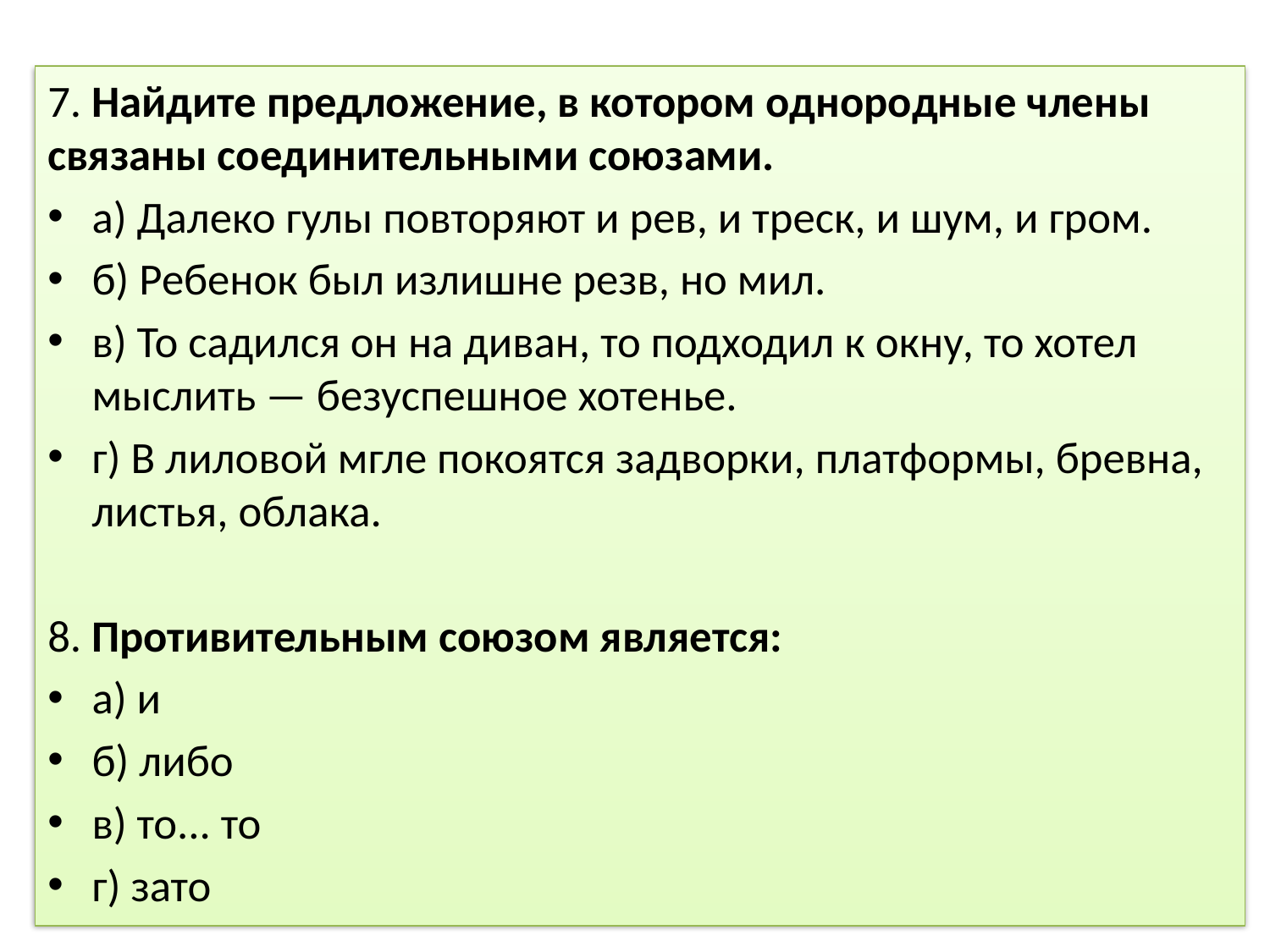

#
7. Найдите предложение, в котором однородные члены связаны соединительными союзами.
а) Далеко гулы повторяют и рев, и треск, и шум, и гром.
б) Ребенок был излишне резв, но мил.
в) То садился он на диван, то подходил к окну, то хотел мыслить — безуспешное хотенье.
г) В лиловой мгле покоятся задворки, платформы, бревна, листья, облака.

8. Противительным союзом является:
а) и
б) либо
в) то... то
г) зато